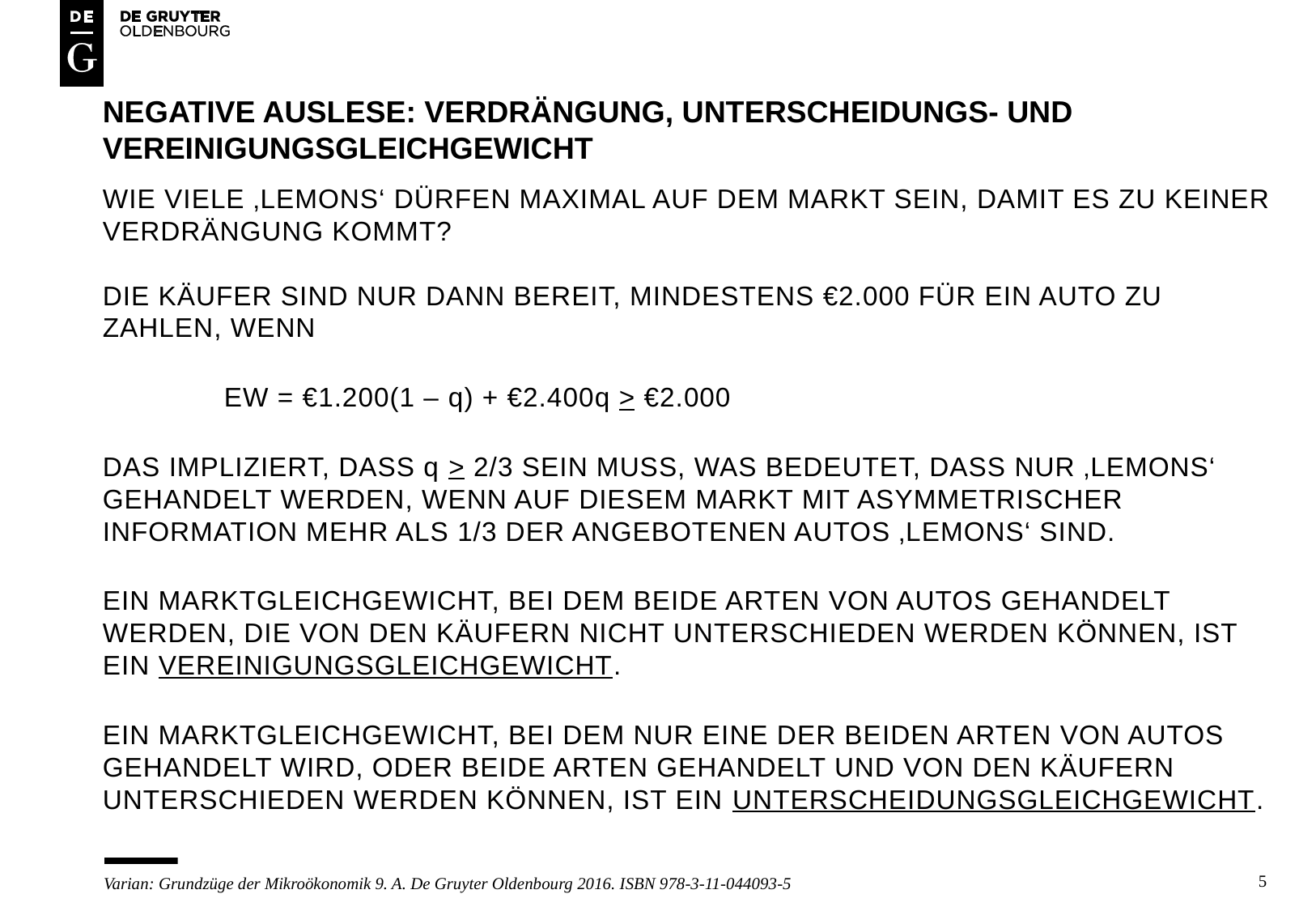

# Negative auslese: Verdrängung, unterscheidungs- und vereinigungsgleichgewicht
Wie viele ‚lemons‘ dürfen maximal auf dem markt sein, damit es zu keiner verdrängung kommt?
Die käufer sind nur dann bereit, mindestens €2.000 für ein auto zu zahlen, wenn
	EW = €1.200(1 – q) + €2.400q > €2.000
DAS IMPLIZIERT, DASS q > 2/3 SEIN MUSS, WAS BEDEUTET, DASS NUR ‚LEMONS‘ GEHANDELT WERDEN, WENN AUF DIESEM MARKT MIT ASYMMETRISCHER INFORMATION MEHR ALS 1/3 DER ANGEBOTENEN AUTOS ‚LEMONS‘ SIND.
EIN MARKTGLEICHGEWICHT, BEI DEM BEIDE ARTEN VON AUTOS GEHANDELT WERDEN, DIE VON DEN KÄUFERN NICHT UNTERSCHIEDEN WERDEN KÖNNEN, IST EIN VEREINIGUNGSGLEICHGEWICHT.
EIN MARKTGLEICHGEWICHT, BEI DEM NUR EINE DER BEIDEN ARTEN VON AUTOS GEHANDELT WIRD, ODER BEIDE ARTEN GEHANDELT UND VON DEN KÄUFERN UNTERSCHIEDEN WERDEN KÖNNEN, IST EIN UNTERSCHEIDUNGSGLEICHGEWICHT.
5
Varian: Grundzüge der Mikroökonomik 9. A. De Gruyter Oldenbourg 2016. ISBN 978-3-11-044093-5